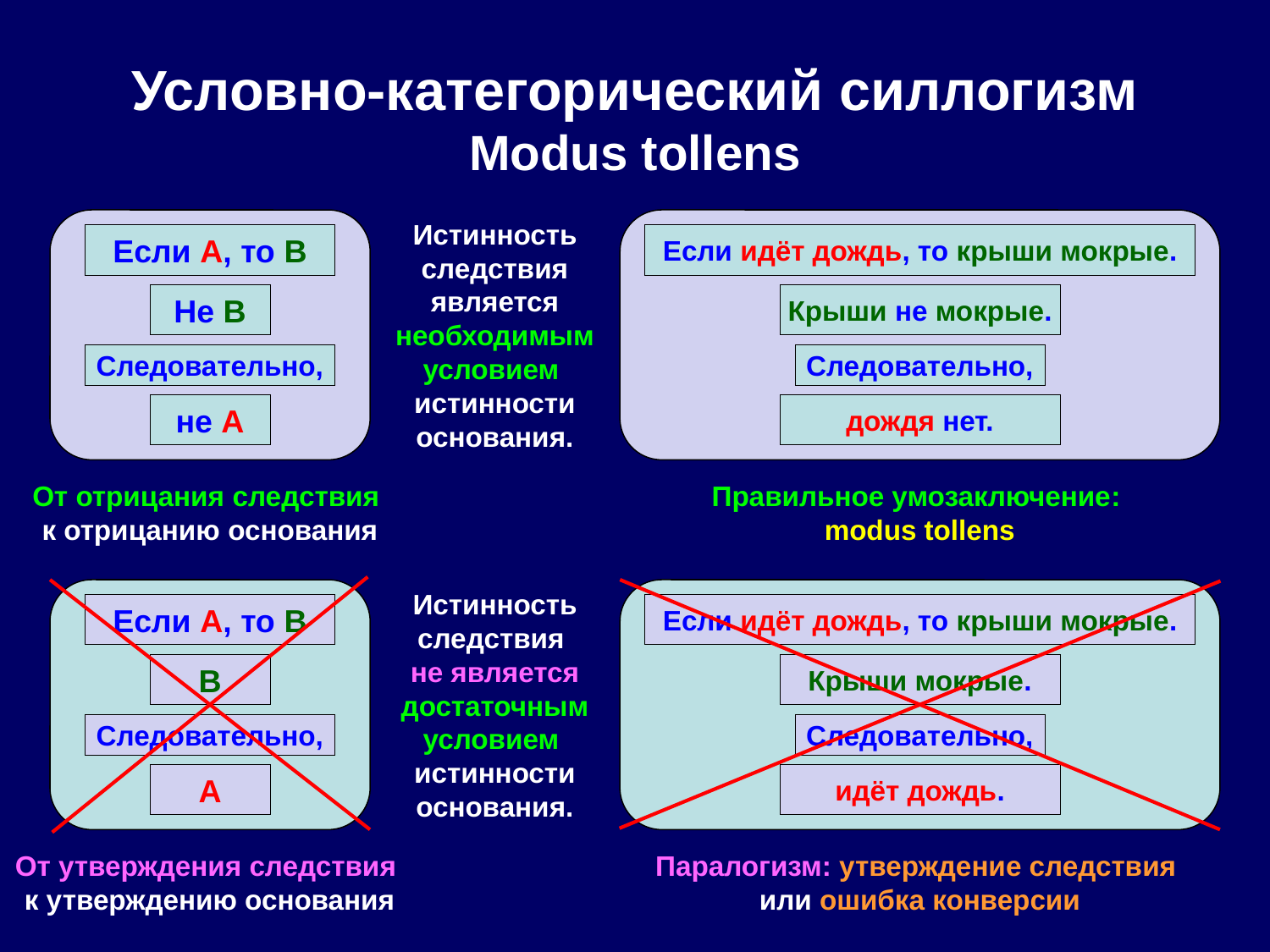

# Условно-категорический силлогизм Modus tollens

Истинность следствия является
необходимым условием
истинности основания.

Если A, то B
Если идёт дождь, то крыши мокрые.
Не B
Крыши не мокрые.
Следовательно,
Следовательно,
не A
дождя нет.
От отрицания следствия
к отрицанию основания
Правильное умозаключение:
modus tollens

Истинность следствия
не является
достаточным условием
истинности основания.

Если A, то B
Если идёт дождь, то крыши мокрые.
B
Крыши мокрые.
Следовательно,
Следовательно,
A
идёт дождь.
От утверждения следствия
к утверждению основания
Паралогизм: утверждение следствия
или ошибка конверсии